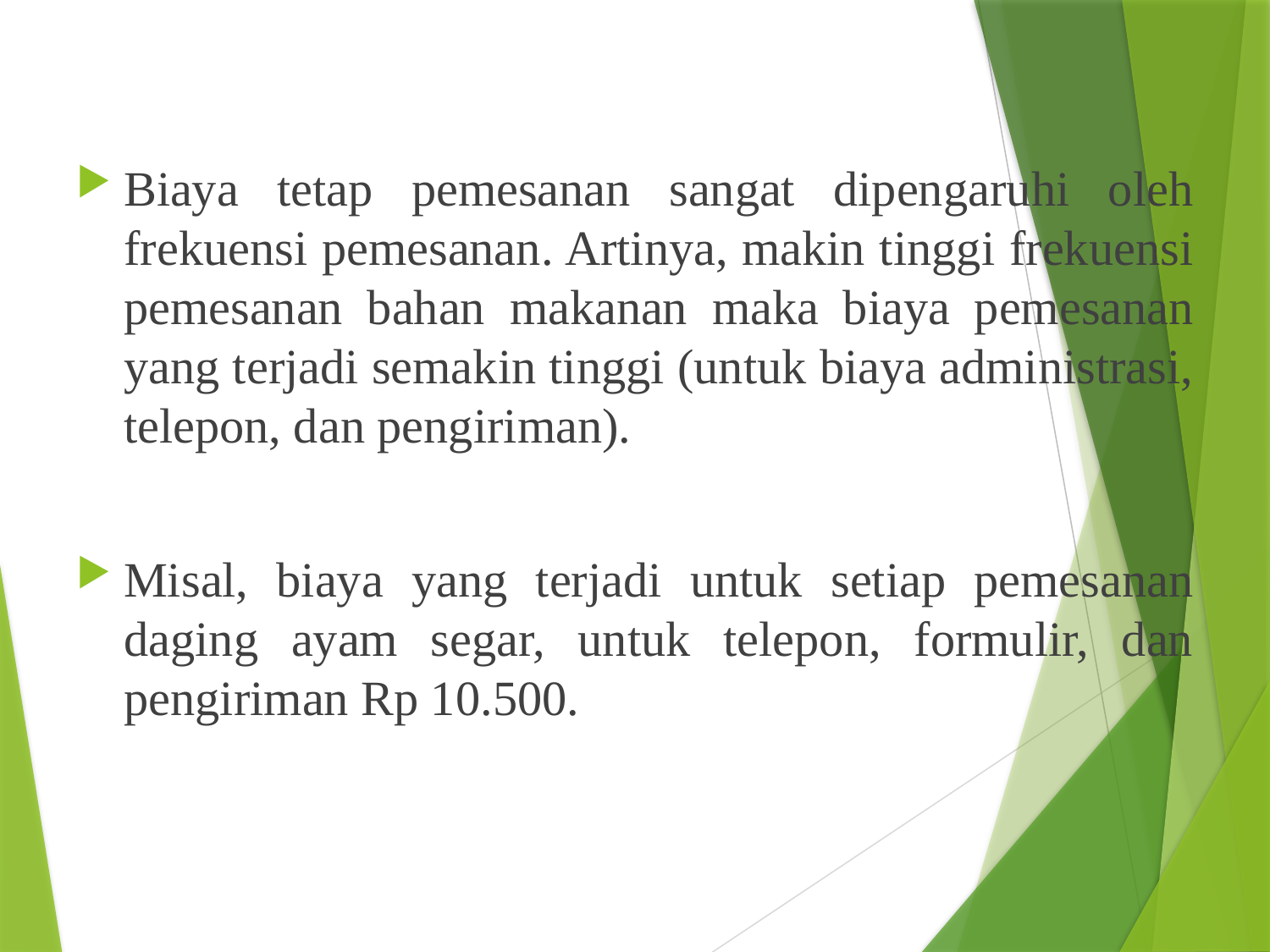

Biaya tetap pemesanan sangat dipengaruhi oleh frekuensi pemesanan. Artinya, makin tinggi frekuensi pemesanan bahan makanan maka biaya pemesanan yang terjadi semakin tinggi (untuk biaya administrasi, telepon, dan pengiriman).

Misal, biaya yang terjadi untuk setiap pemesanan daging ayam segar, untuk telepon, formulir, dan pengiriman Rp 10.500.